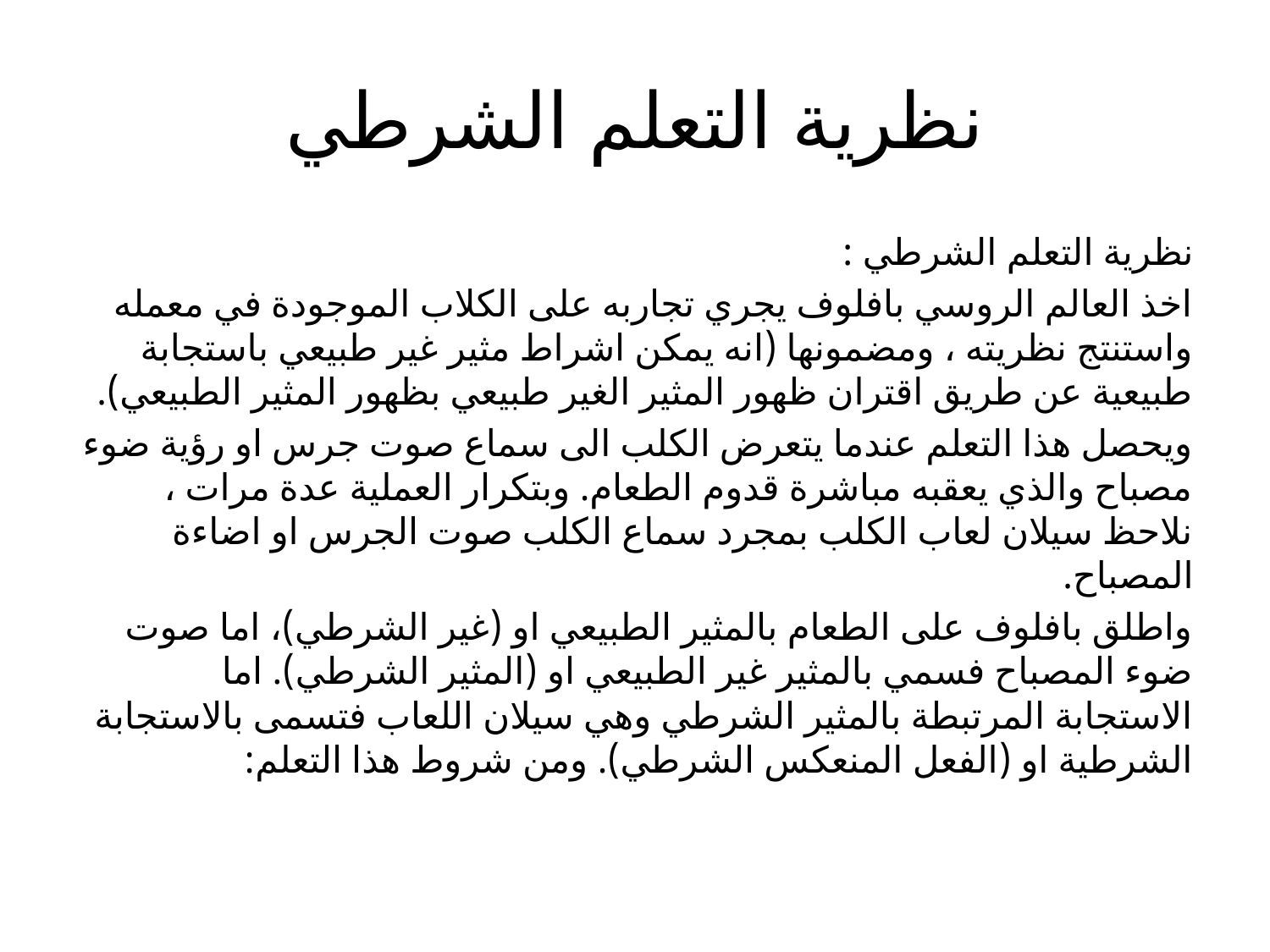

# نظرية التعلم الشرطي
نظرية التعلم الشرطي :
اخذ العالم الروسي بافلوف يجري تجاربه على الكلاب الموجودة في معمله واستنتج نظريته ، ومضمونها (انه يمكن اشراط مثير غير طبيعي باستجابة طبيعية عن طريق اقتران ظهور المثير الغير طبيعي بظهور المثير الطبيعي).
ويحصل هذا التعلم عندما يتعرض الكلب الى سماع صوت جرس او رؤية ضوء مصباح والذي يعقبه مباشرة قدوم الطعام. وبتكرار العملية عدة مرات ، نلاحظ سيلان لعاب الكلب بمجرد سماع الكلب صوت الجرس او اضاءة المصباح.
واطلق بافلوف على الطعام بالمثير الطبيعي او (غير الشرطي)، اما صوت ضوء المصباح فسمي بالمثير غير الطبيعي او (المثير الشرطي). اما الاستجابة المرتبطة بالمثير الشرطي وهي سيلان اللعاب فتسمى بالاستجابة الشرطية او (الفعل المنعكس الشرطي). ومن شروط هذا التعلم: